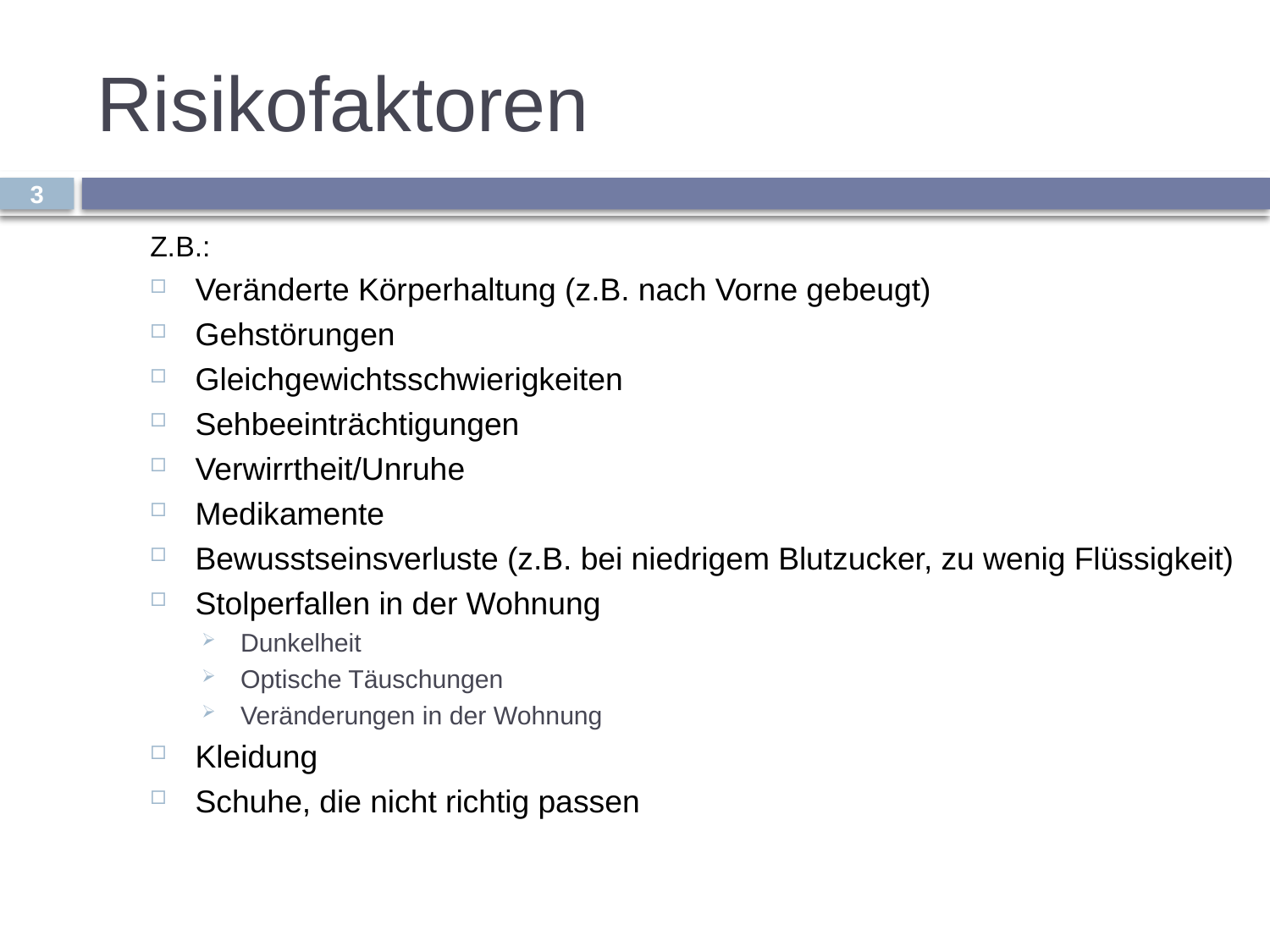

# Risikofaktoren
3
Z.B.:
Veränderte Körperhaltung (z.B. nach Vorne gebeugt)
Gehstörungen
Gleichgewichtsschwierigkeiten
Sehbeeinträchtigungen
Verwirrtheit/Unruhe
Medikamente
Bewusstseinsverluste (z.B. bei niedrigem Blutzucker, zu wenig Flüssigkeit)
Stolperfallen in der Wohnung
Dunkelheit
Optische Täuschungen
Veränderungen in der Wohnung
Kleidung
Schuhe, die nicht richtig passen